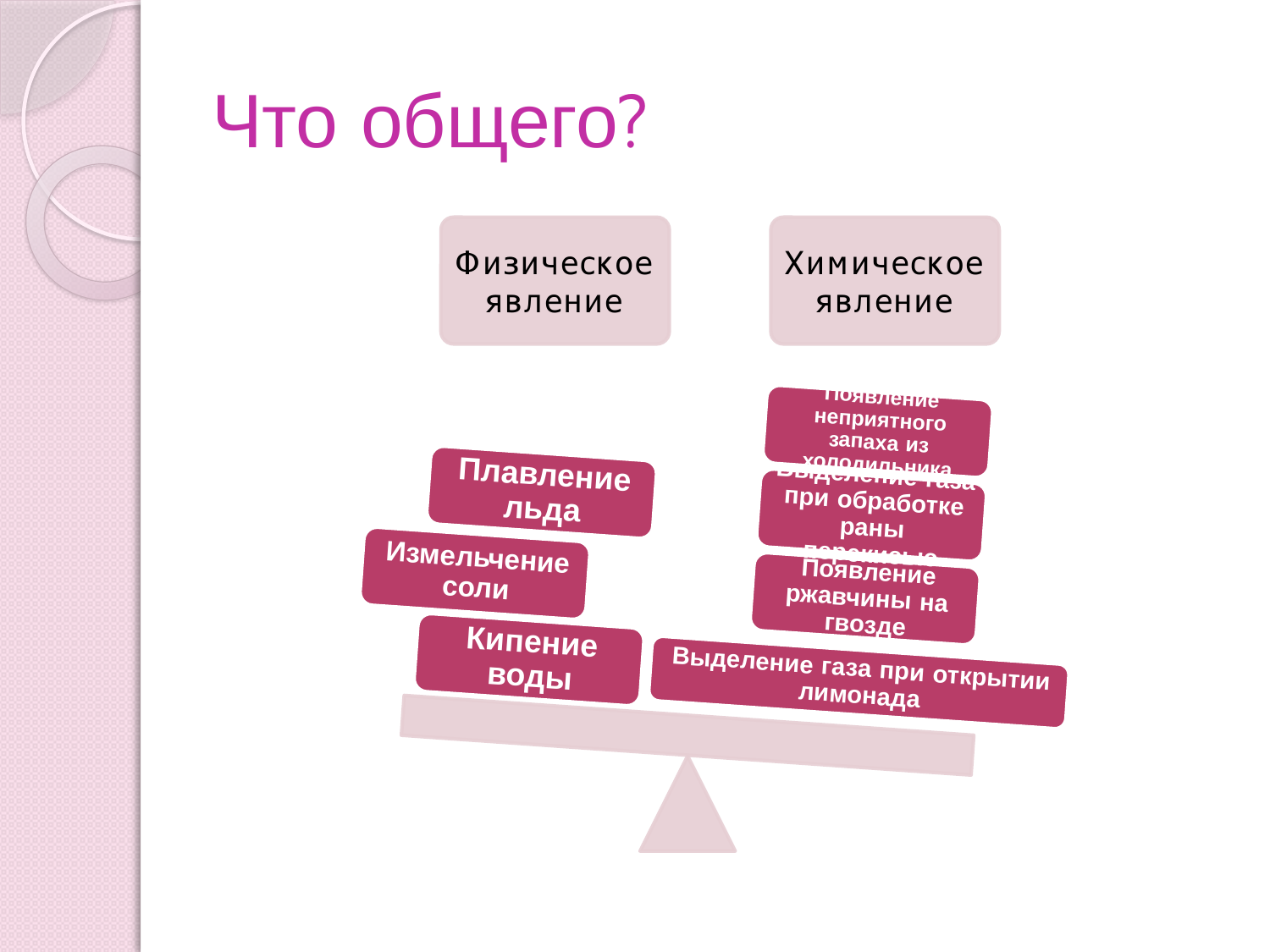

# Что общего?

Выделение газа при открытии лимонада
Появление ржавчины на гвозде
Выделение газа при обработке раны перекисью
Появление неприятного запаха из холодильника
Кипение воды
Измельчение соли
Плавление льда
Физическое явление
Химическое явление